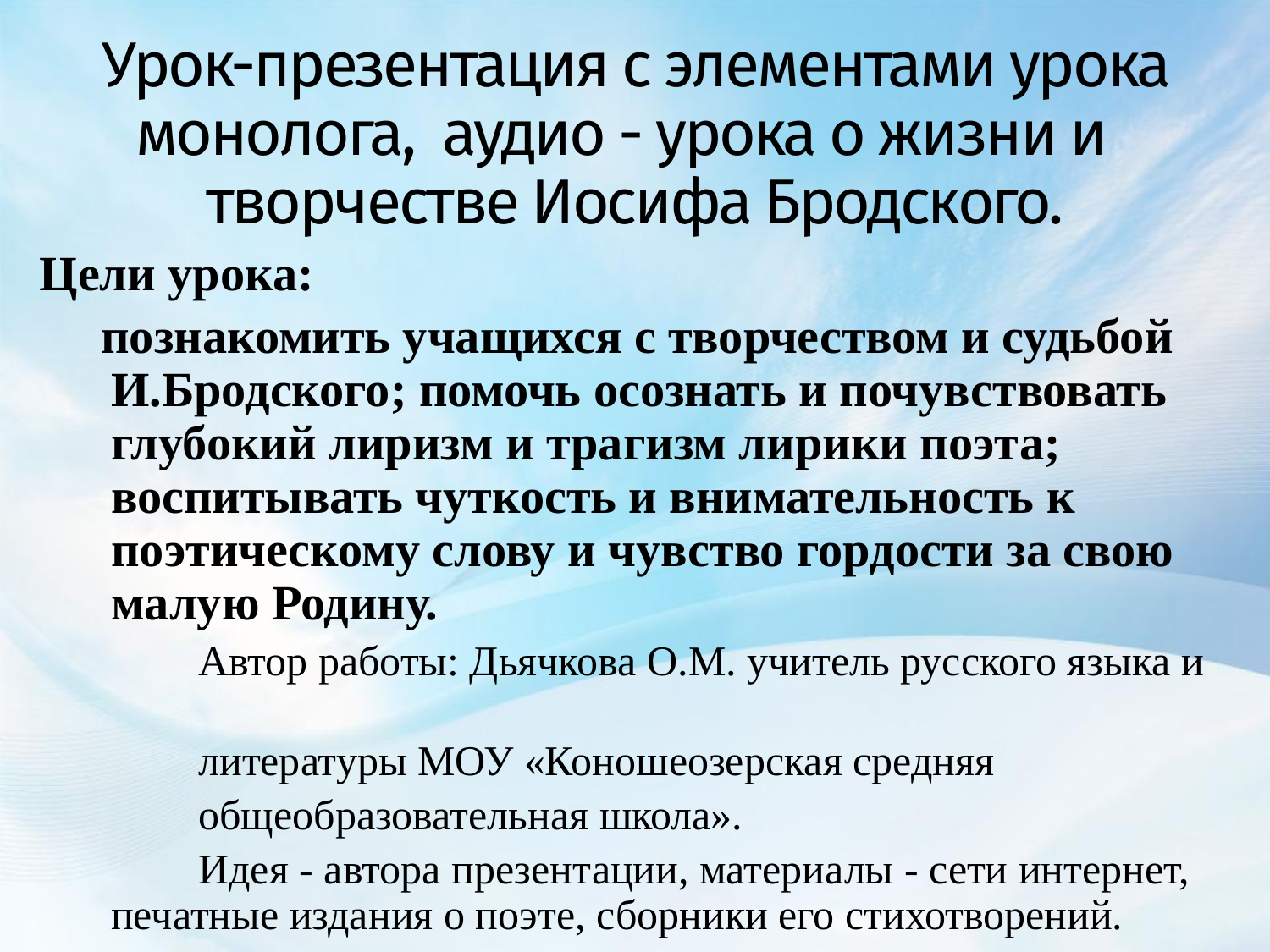

Урок-презентация с элементами урока монолога,  аудио - урока о жизни и   творчестве Иосифа Бродского.
Цели урока:
     познакомить учащихся с творчеством и судьбой И.Бродского; помочь осознать и почувствовать глубокий лиризм и трагизм лирики поэта; воспитывать чуткость и внимательность к поэтическому слову и чувство гордости за свою малую Родину.
               Автор работы: Дьячкова О.М. учитель русского языка и
               литературы МОУ «Коношеозерская средняя
               общеобразовательная школа».
               Идея - автора презентации, материалы - сети интернет, печатные издания о поэте, сборники его стихотворений.